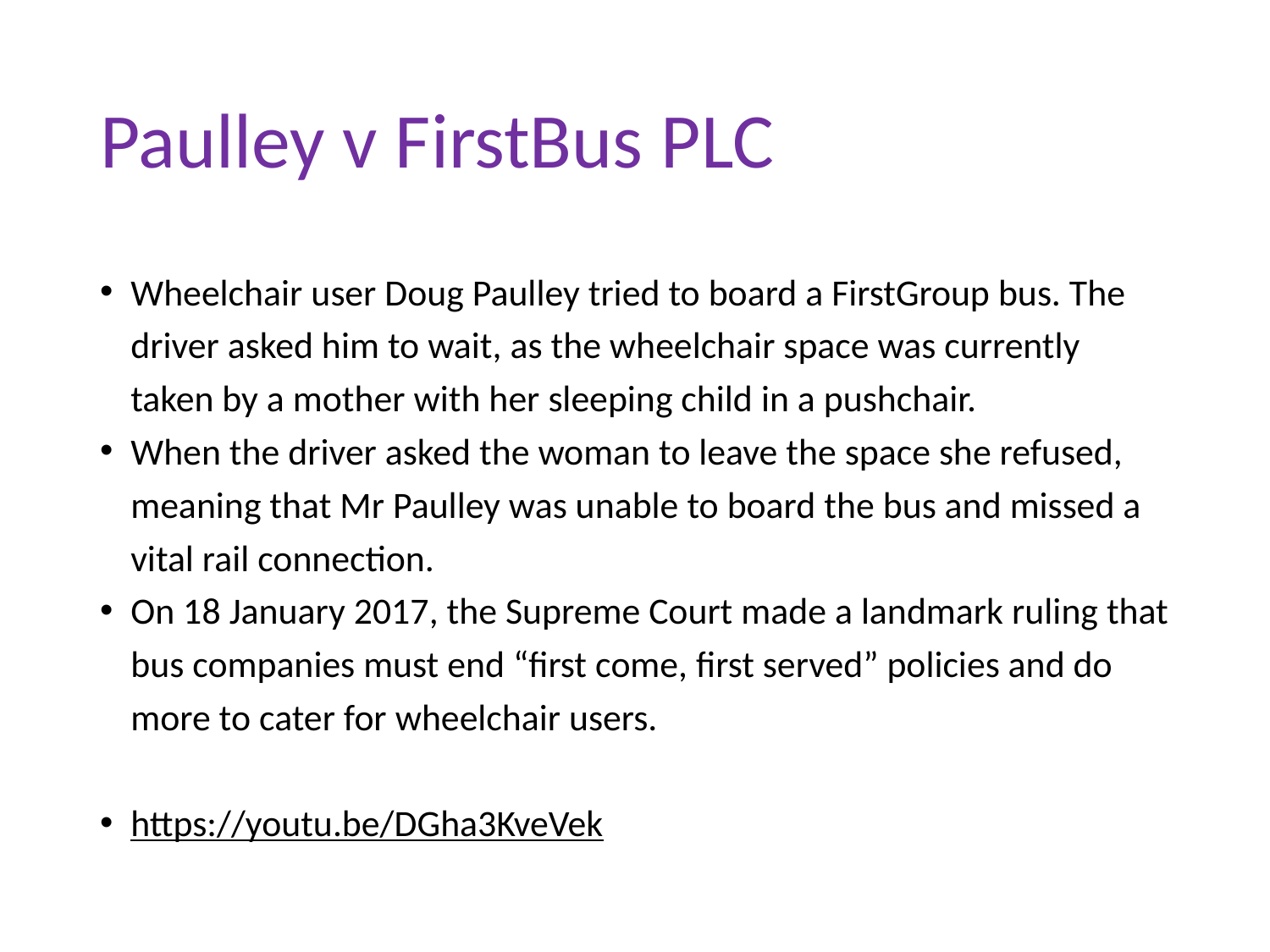

# Paulley v FirstBus PLC
Wheelchair user Doug Paulley tried to board a FirstGroup bus. The driver asked him to wait, as the wheelchair space was currently taken by a mother with her sleeping child in a pushchair.
When the driver asked the woman to leave the space she refused, meaning that Mr Paulley was unable to board the bus and missed a vital rail connection.
On 18 January 2017, the Supreme Court made a landmark ruling that bus companies must end “first come, first served” policies and do more to cater for wheelchair users.

https://youtu.be/DGha3KveVek